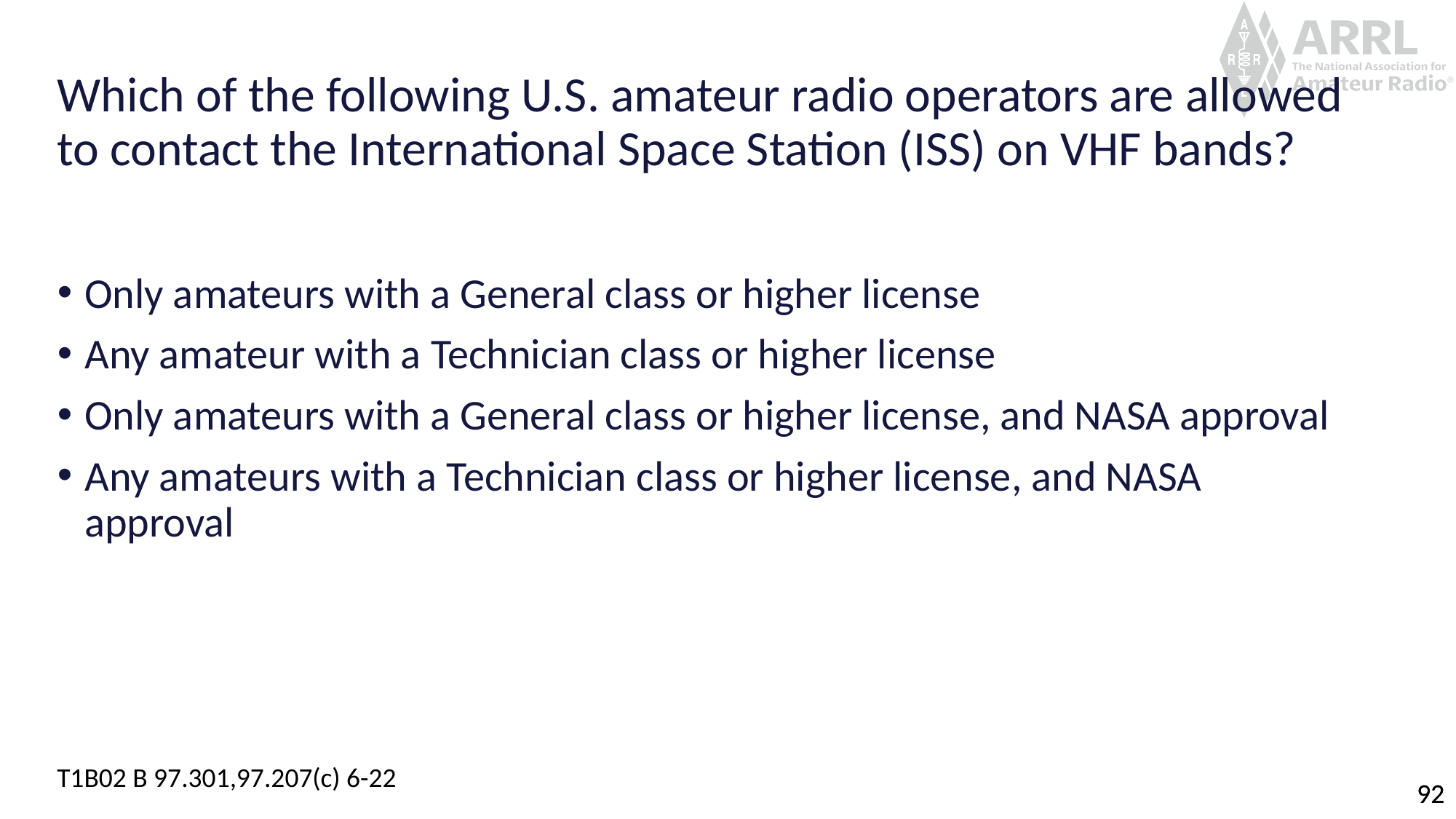

# Which of the following U.S. amateur radio operators are allowed to contact the International Space Station (ISS) on VHF bands?
Only amateurs with a General class or higher license
Any amateur with a Technician class or higher license
Only amateurs with a General class or higher license, and NASA approval
Any amateurs with a Technician class or higher license, and NASA approval
T1B02 B 97.301,97.207(c) 6-22